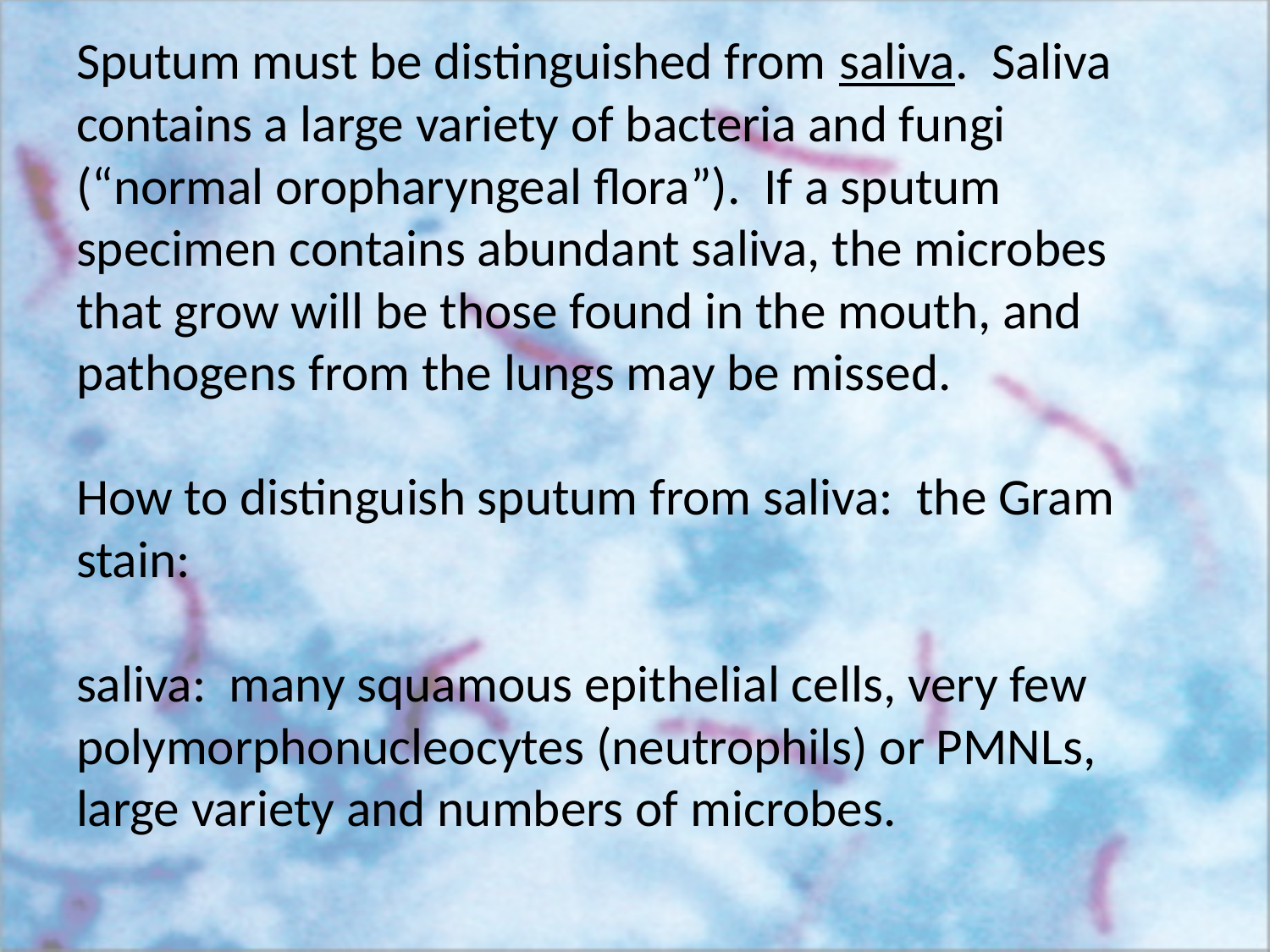

Sputum must be distinguished from saliva.  Saliva contains a large variety of bacteria and fungi (“normal oropharyngeal flora”).  If a sputum specimen contains abundant saliva, the microbes that grow will be those found in the mouth, and pathogens from the lungs may be missed.
How to distinguish sputum from saliva:  the Gram stain:
saliva:  many squamous epithelial cells, very few polymorphonucleocytes (neutrophils) or PMNLs, large variety and numbers of microbes.